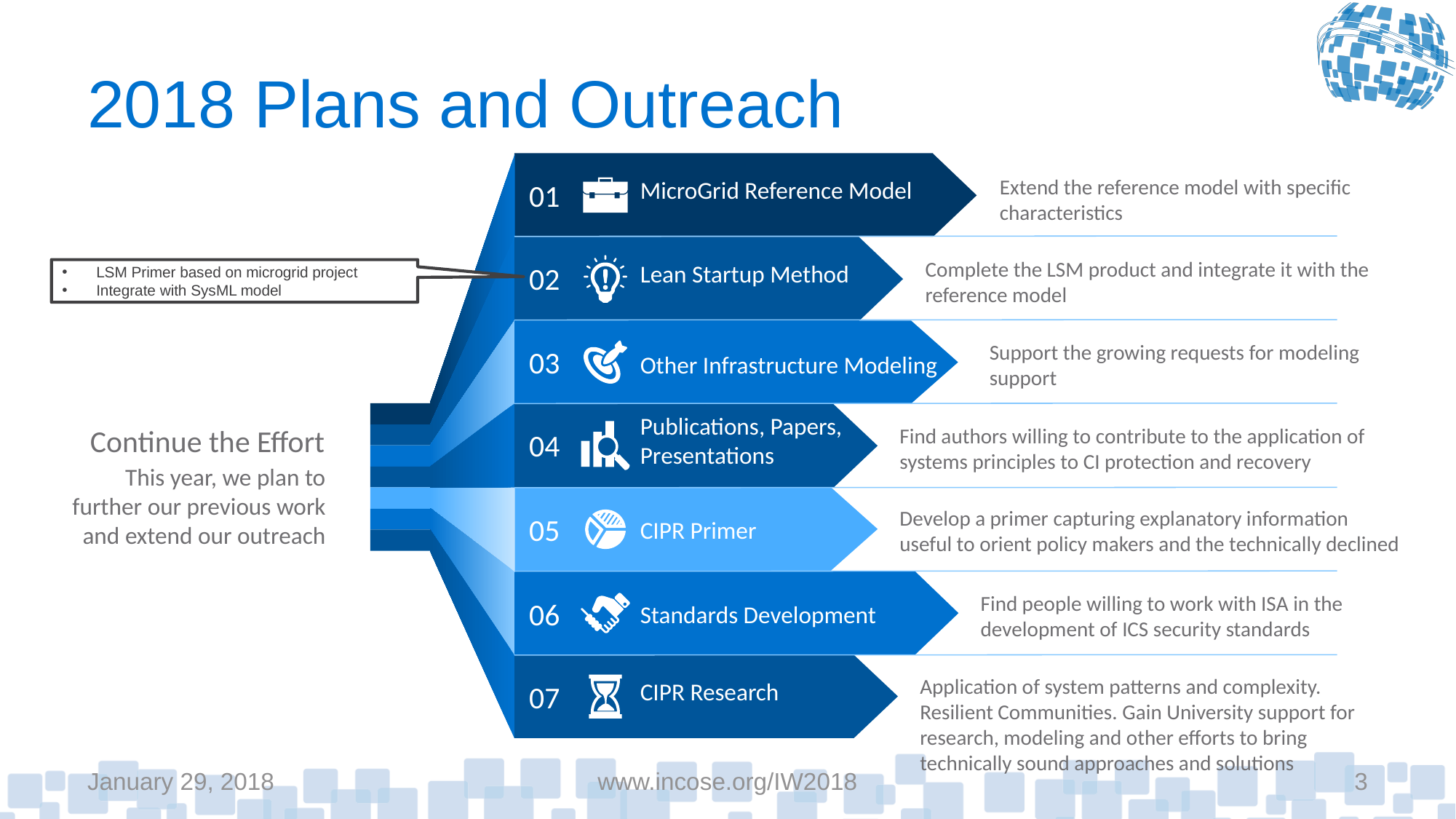

# 2018 Plans and Outreach

Extend the reference model with specific characteristics
01
MicroGrid Reference Model

Complete the LSM product and integrate it with the reference model
02

Lean Startup Method
LSM Primer based on microgrid project
Integrate with SysML model

Support the growing requests for modeling support
03

Other Infrastructure Modeling

Publications, Papers, Presentations
Continue the Effort
Find authors willing to contribute to the application of systems principles to CI protection and recovery

04

This year, we plan to further our previous work and extend our outreach

Develop a primer capturing explanatory information useful to orient policy makers and the technically declined
05

CIPR Primer

Find people willing to work with ISA in the development of ICS security standards
06

Standards Development

Application of system patterns and complexity. Resilient Communities. Gain University support for research, modeling and other efforts to bring technically sound approaches and solutions
07

CIPR Research
January 29, 2018
www.incose.org/IW2018
3